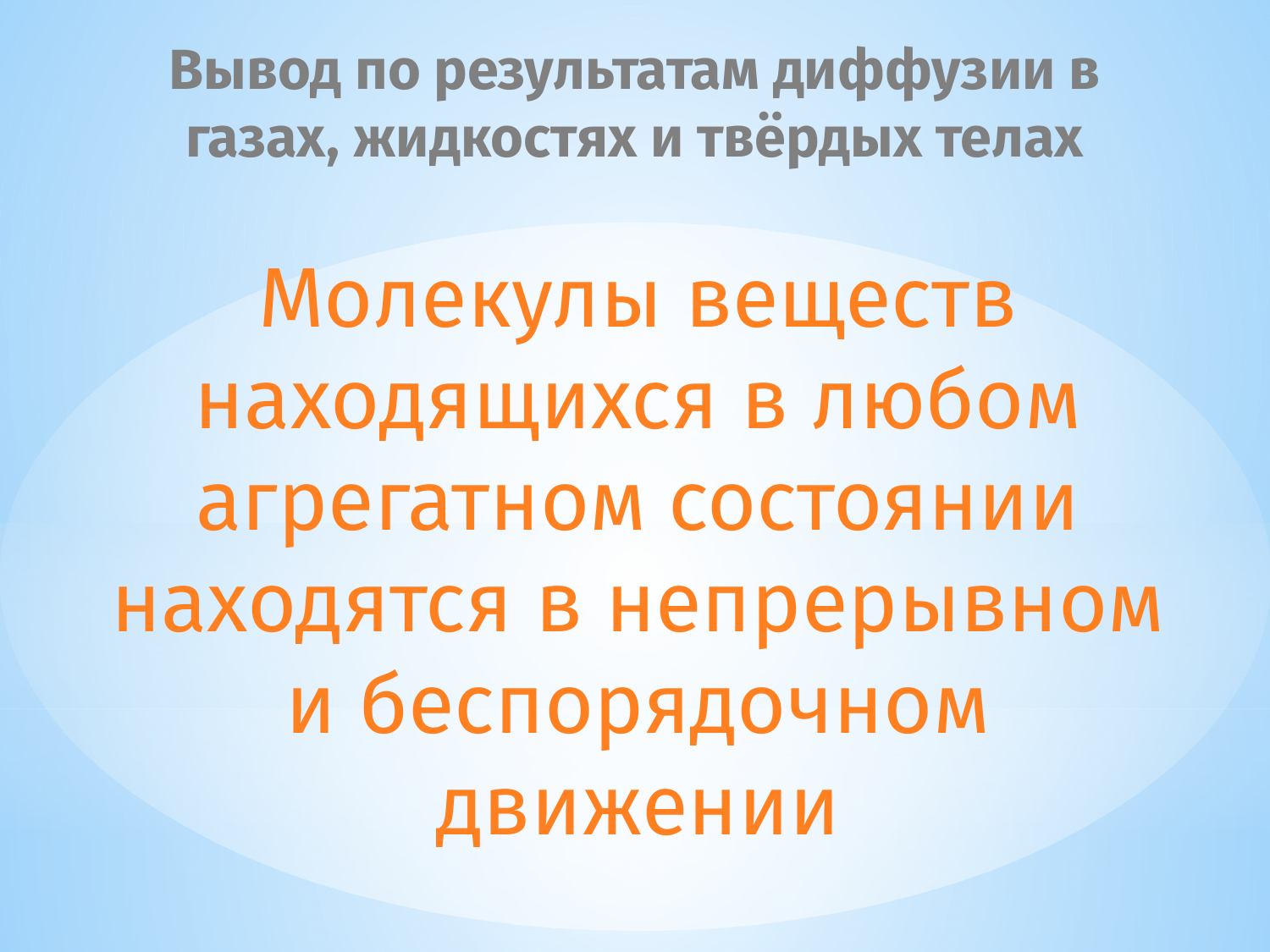

# Вывод по результатам диффузии в газах, жидкостях и твёрдых телах
Молекулы веществ находящихся в любом агрегатном состоянии находятся в непрерывном и беспорядочном движении